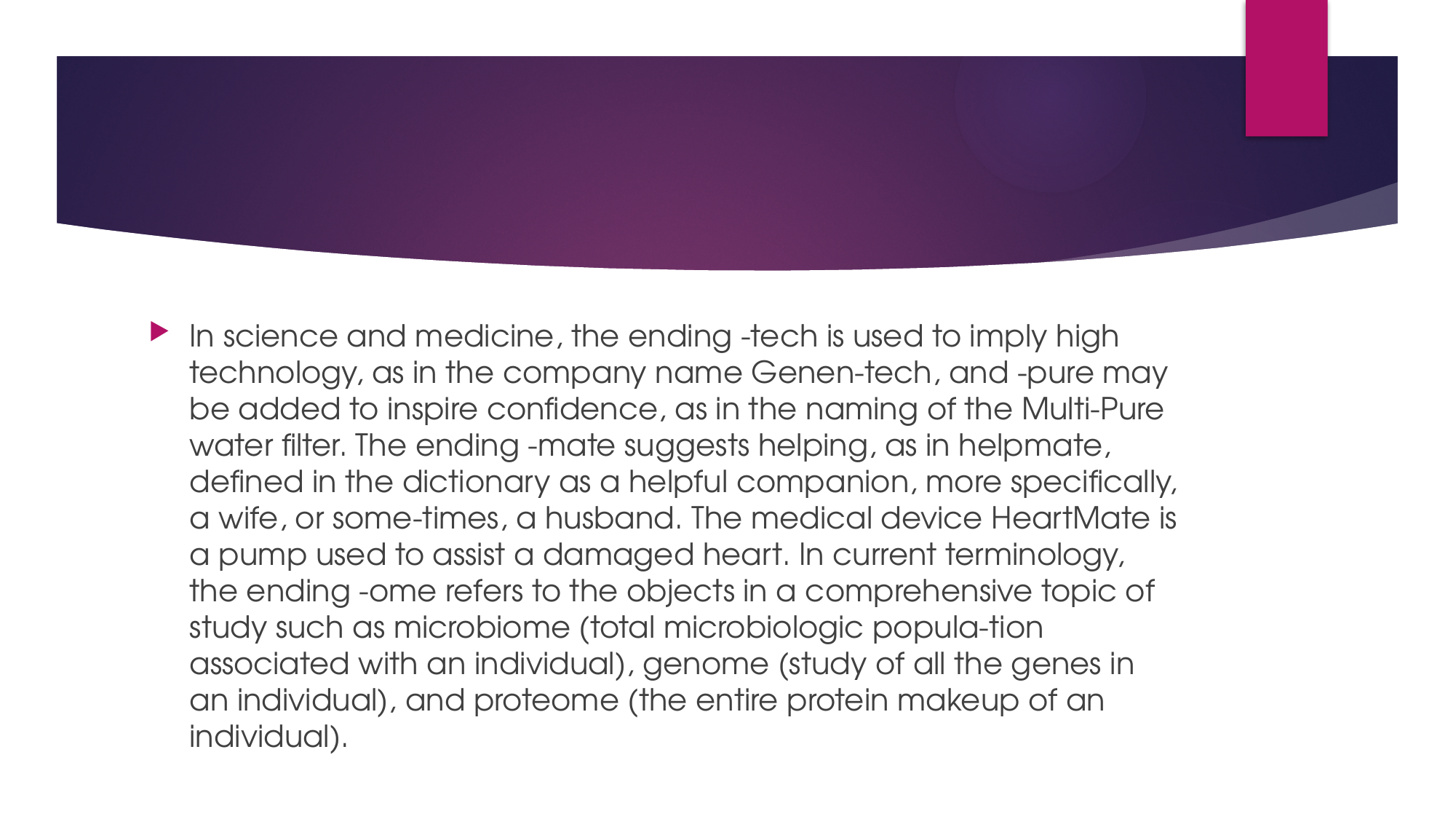

#
In science and medicine, the ending -tech is used to imply high technology, as in the company name Genen-tech, and -pure may be added to inspire confidence, as in the naming of the Multi-Pure water filter. The ending -mate suggests helping, as in helpmate, defined in the dictionary as a helpful companion, more specifically, a wife, or some-times, a husband. The medical device HeartMate is a pump used to assist a damaged heart. In current terminology, the ending -ome refers to the objects in a comprehensive topic of study such as microbiome (total microbiologic popula-tion associated with an individual), genome (study of all the genes in an individual), and proteome (the entire protein makeup of an individual).